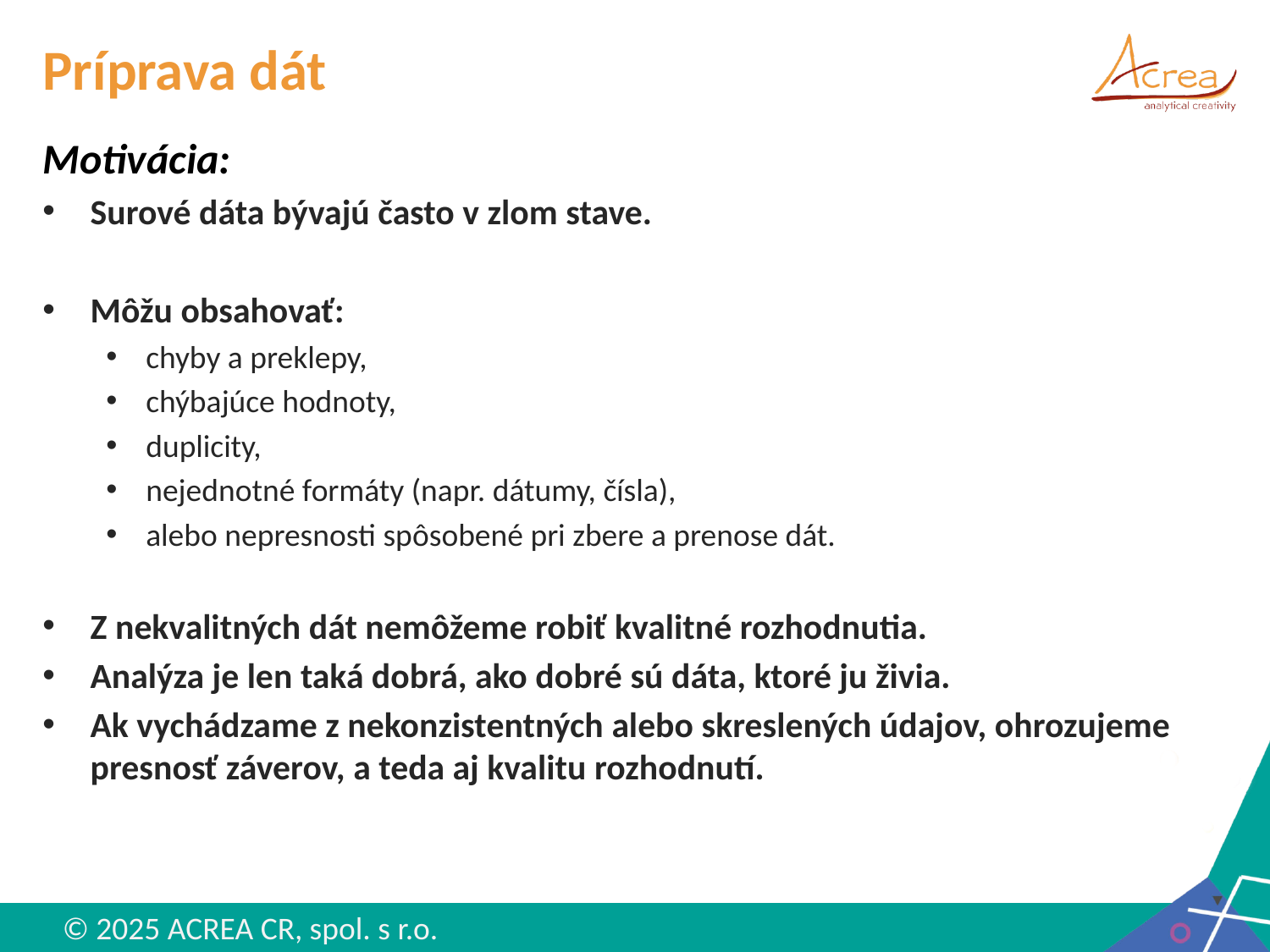

# Príprava dát
Motivácia:
Surové dáta bývajú často v zlom stave.

Môžu obsahovať:
chyby a preklepy,
chýbajúce hodnoty,
duplicity,
nejednotné formáty (napr. dátumy, čísla),
alebo nepresnosti spôsobené pri zbere a prenose dát.

Z nekvalitných dát nemôžeme robiť kvalitné rozhodnutia.
Analýza je len taká dobrá, ako dobré sú dáta, ktoré ju živia.
Ak vychádzame z nekonzistentných alebo skreslených údajov, ohrozujeme presnosť záverov, a teda aj kvalitu rozhodnutí.